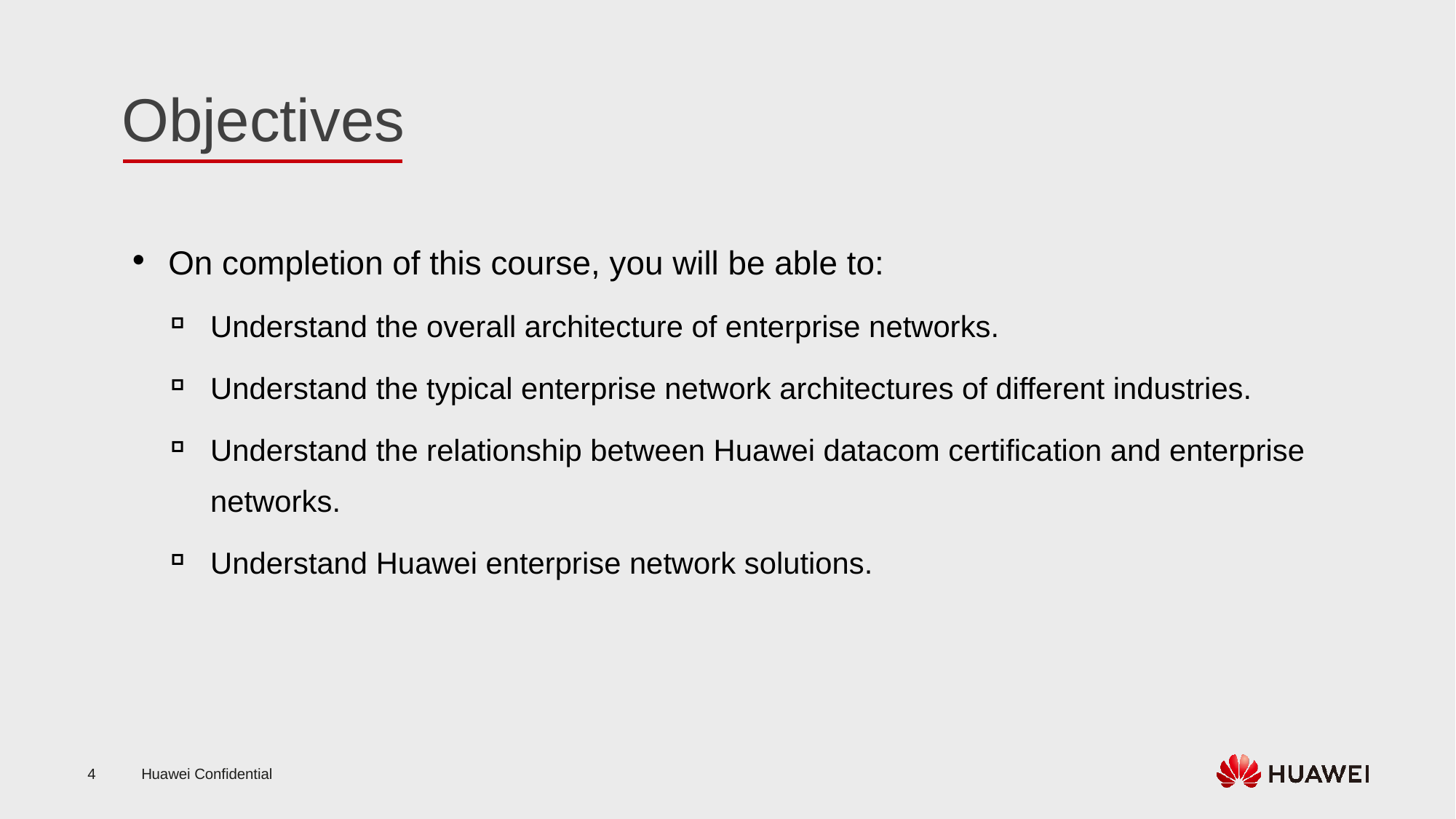

On completion of this course, you will be able to:
Understand the overall architecture of enterprise networks.
Understand the typical enterprise network architectures of different industries.
Understand the relationship between Huawei datacom certification and enterprise networks.
Understand Huawei enterprise network solutions.